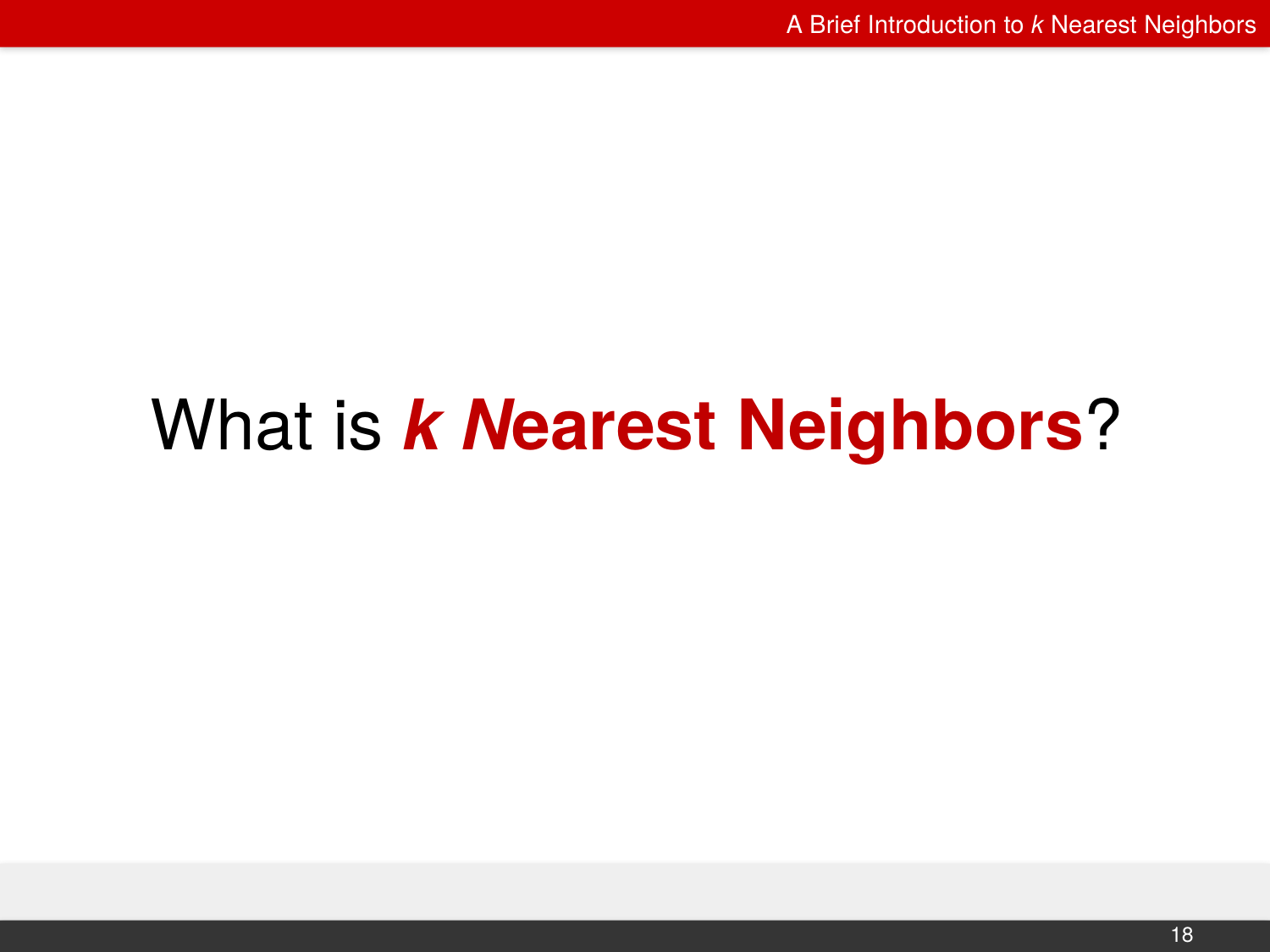

# What is k Nearest Neighbors?
18